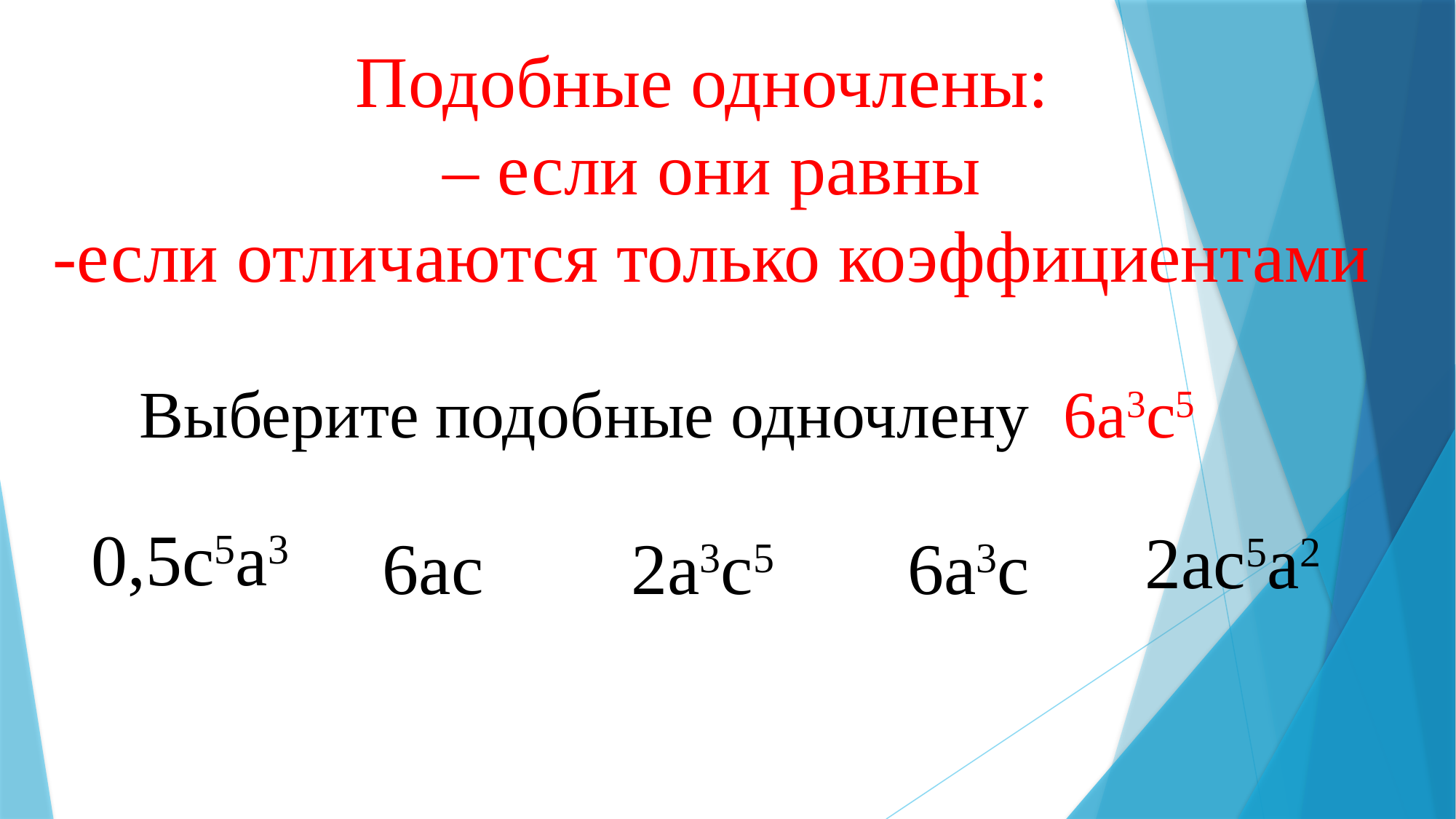

Подобные одночлены:
– если они равны
-если отличаются только коэффициентами
Выберите подобные одночлену  6а3с5

0,5с5а3
2ас5а2
6ас
2а3с5
6а3с